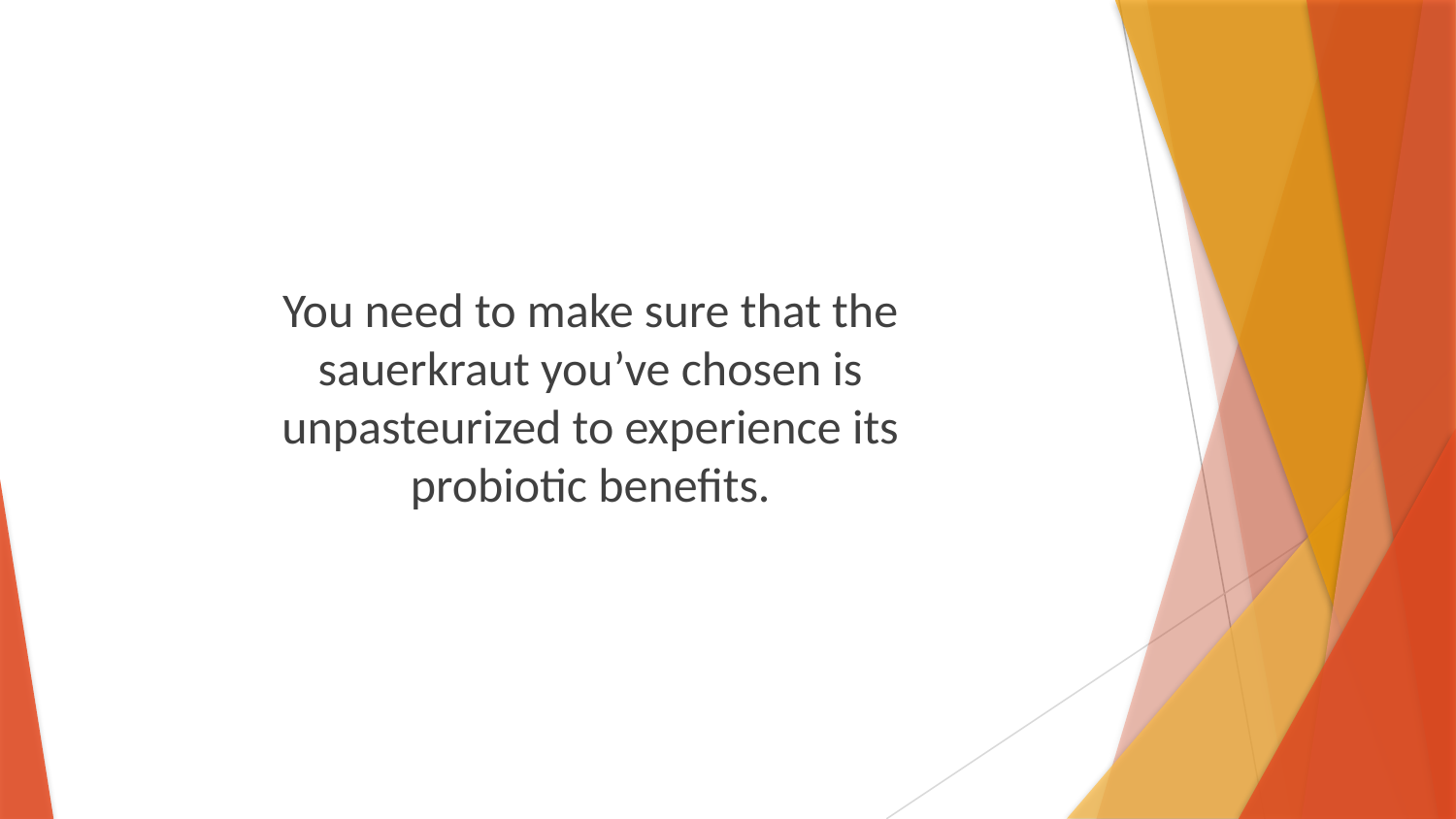

You need to make sure that the sauerkraut you’ve chosen is unpasteurized to experience its probiotic benefits.